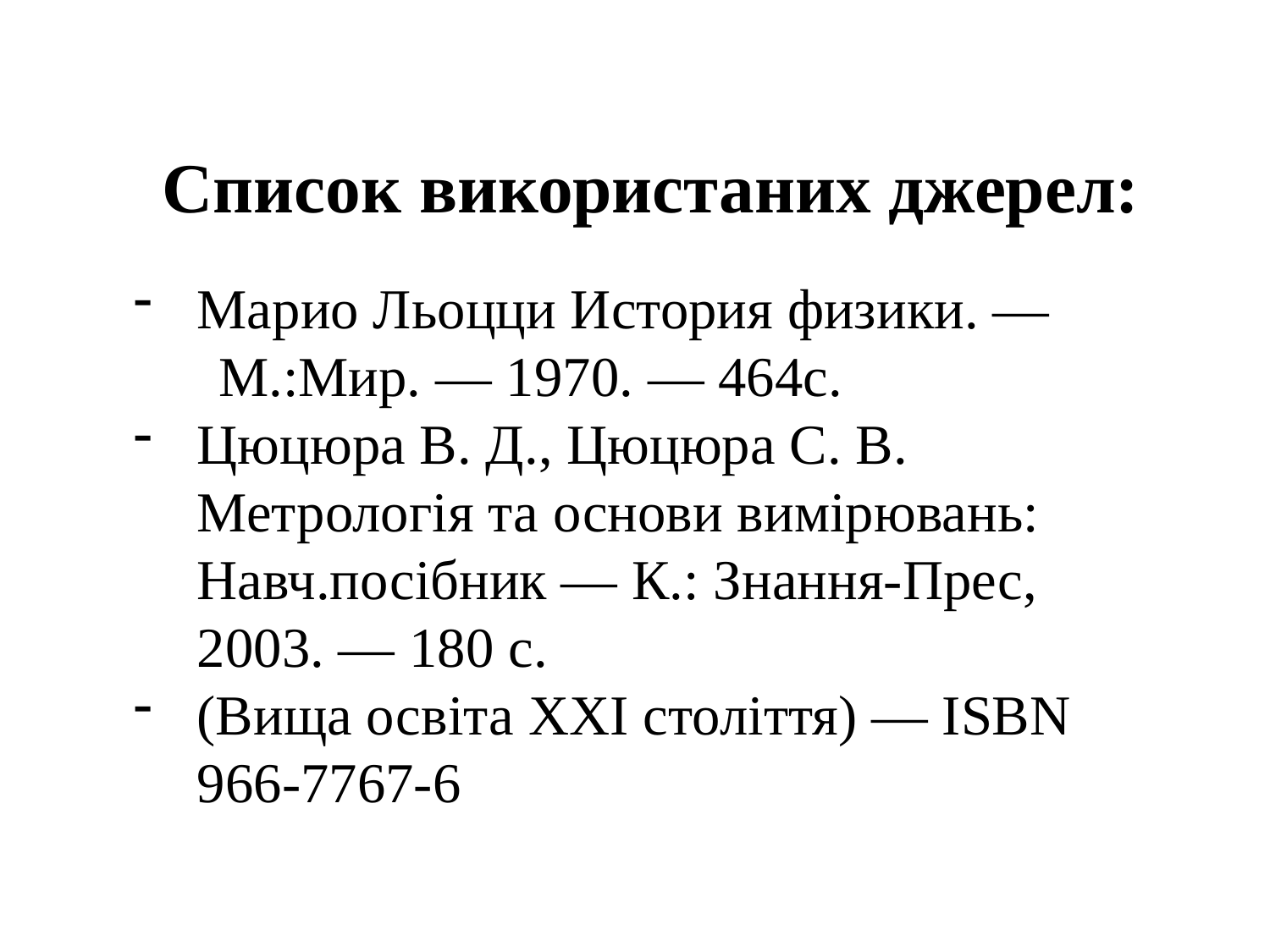

Список використаних джерел:
Марио Льоцци История физики. —
      М.:Мир. — 1970. — 464с.
Цюцюра В. Д., Цюцюра С. В. Метрологія та основи вимірювань: Навч.посібник — К.: Знання-Прес, 2003. — 180 с.
(Вища освіта XXI століття) — ISBN 966-7767-6